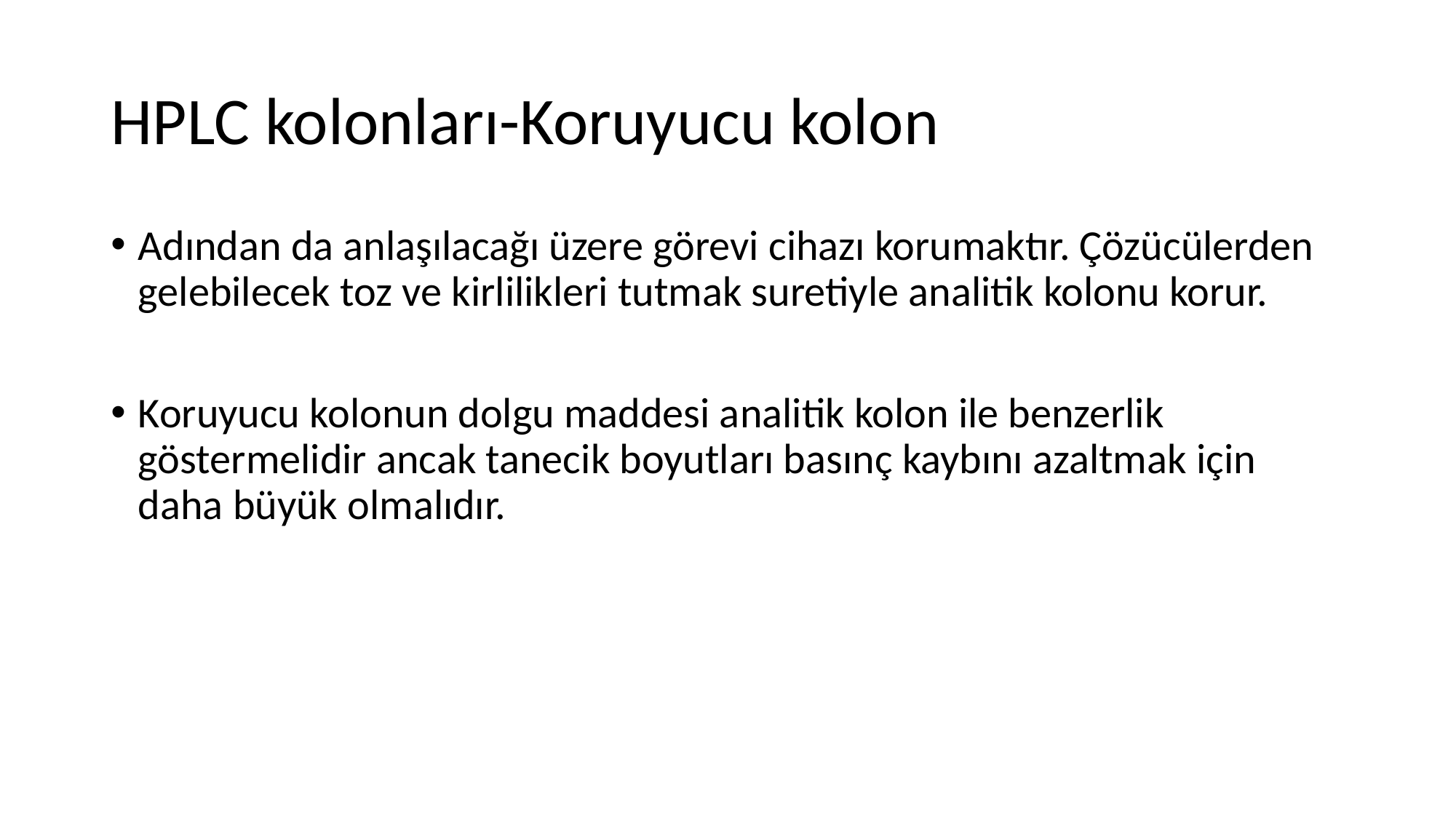

# HPLC kolonları-Koruyucu kolon
Adından da anlaşılacağı üzere görevi cihazı korumaktır. Çözücülerden gelebilecek toz ve kirlilikleri tutmak suretiyle analitik kolonu korur.

Koruyucu kolonun dolgu maddesi analitik kolon ile benzerlik göstermelidir ancak tanecik boyutları basınç kaybını azaltmak için daha büyük olmalıdır.